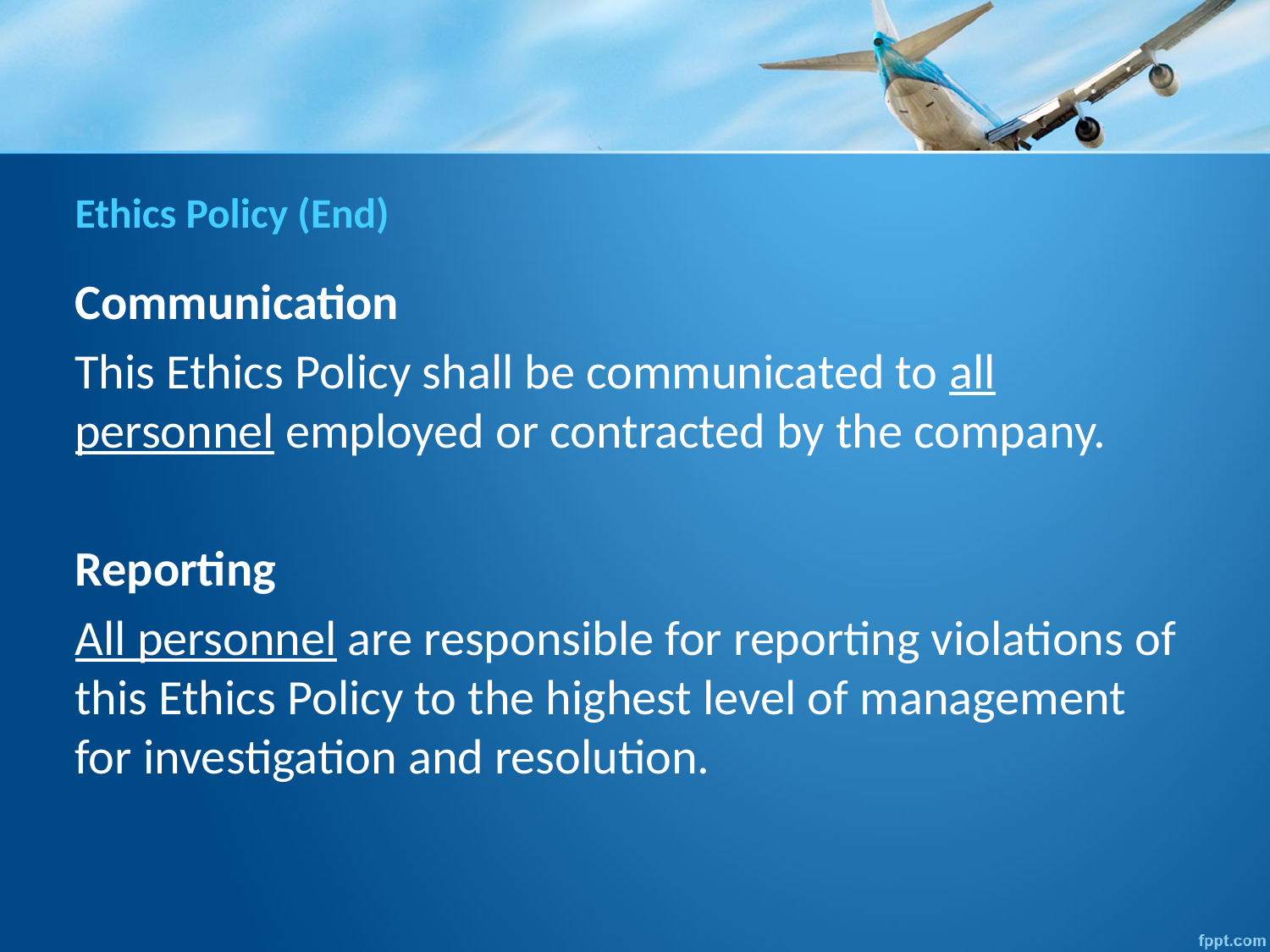

# Ethics Policy (End)
Communication
This Ethics Policy shall be communicated to all personnel employed or contracted by the company.

Reporting
All personnel are responsible for reporting violations of this Ethics Policy to the highest level of management for investigation and resolution.